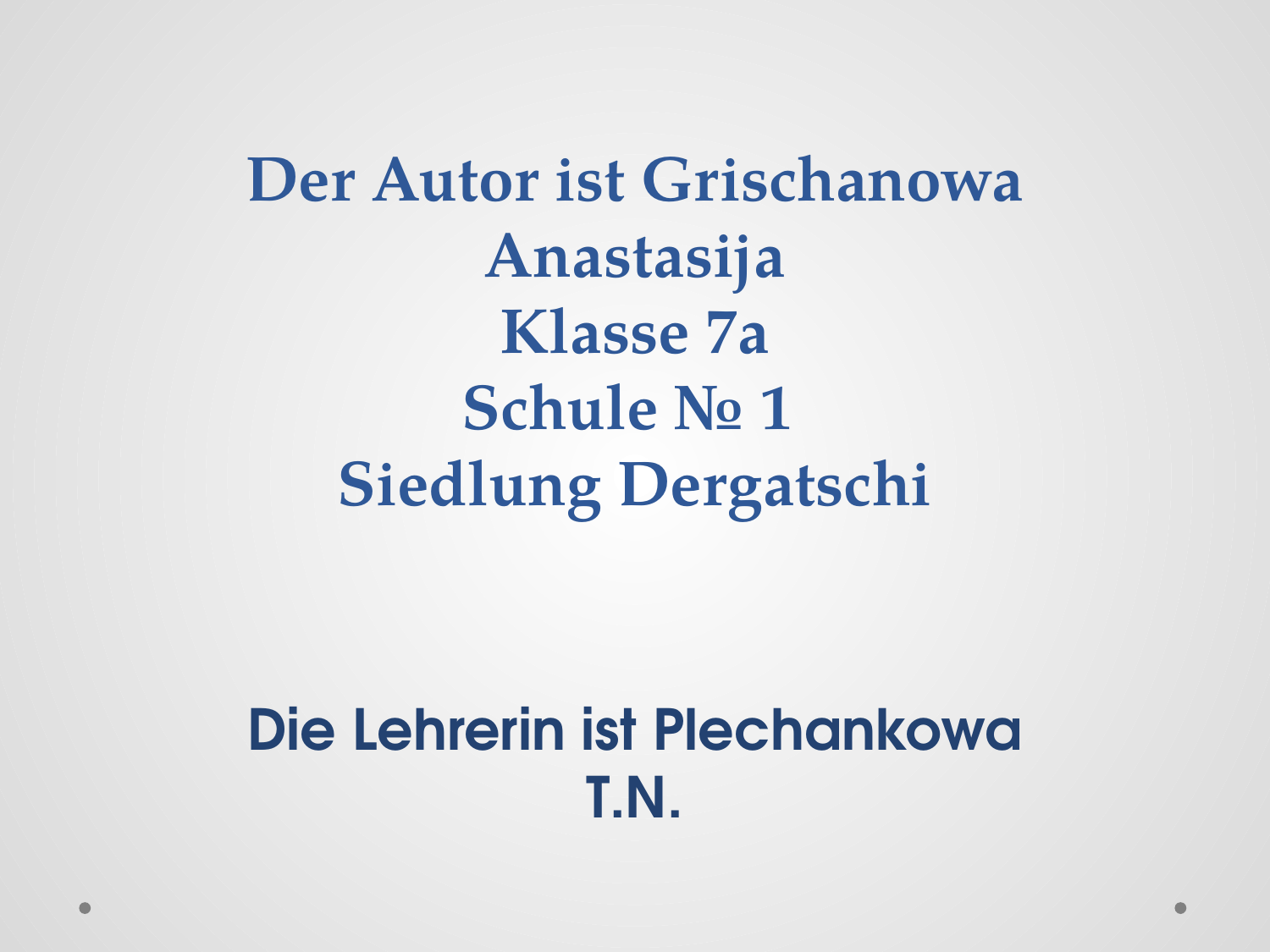

# Der Autor ist Grischanowa Anastasija Klasse 7a Schule № 1 Siedlung Dergatschi
Die Lehrerin ist Plechankowa T.N.